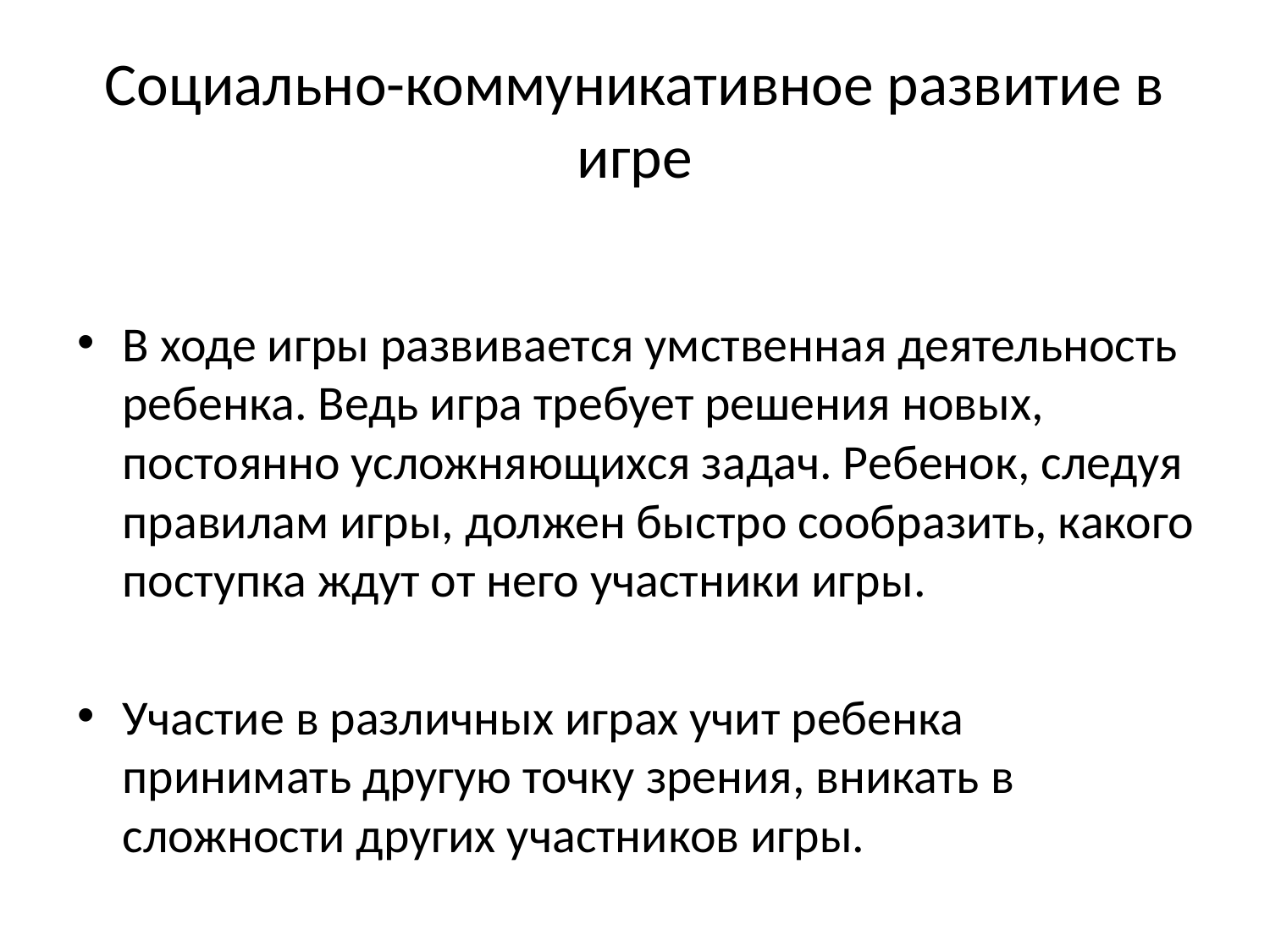

# Социально-коммуникативное развитие в игре
В ходе игры развивается умственная деятельность ребенка. Ведь игра требует решения новых, постоянно усложняющихся задач. Ребенок, следуя правилам игры, должен быстро сообразить, какого поступка ждут от него участники игры.

Участие в различных играх учит ребенка принимать другую точку зрения, вникать в сложности других участников игры.